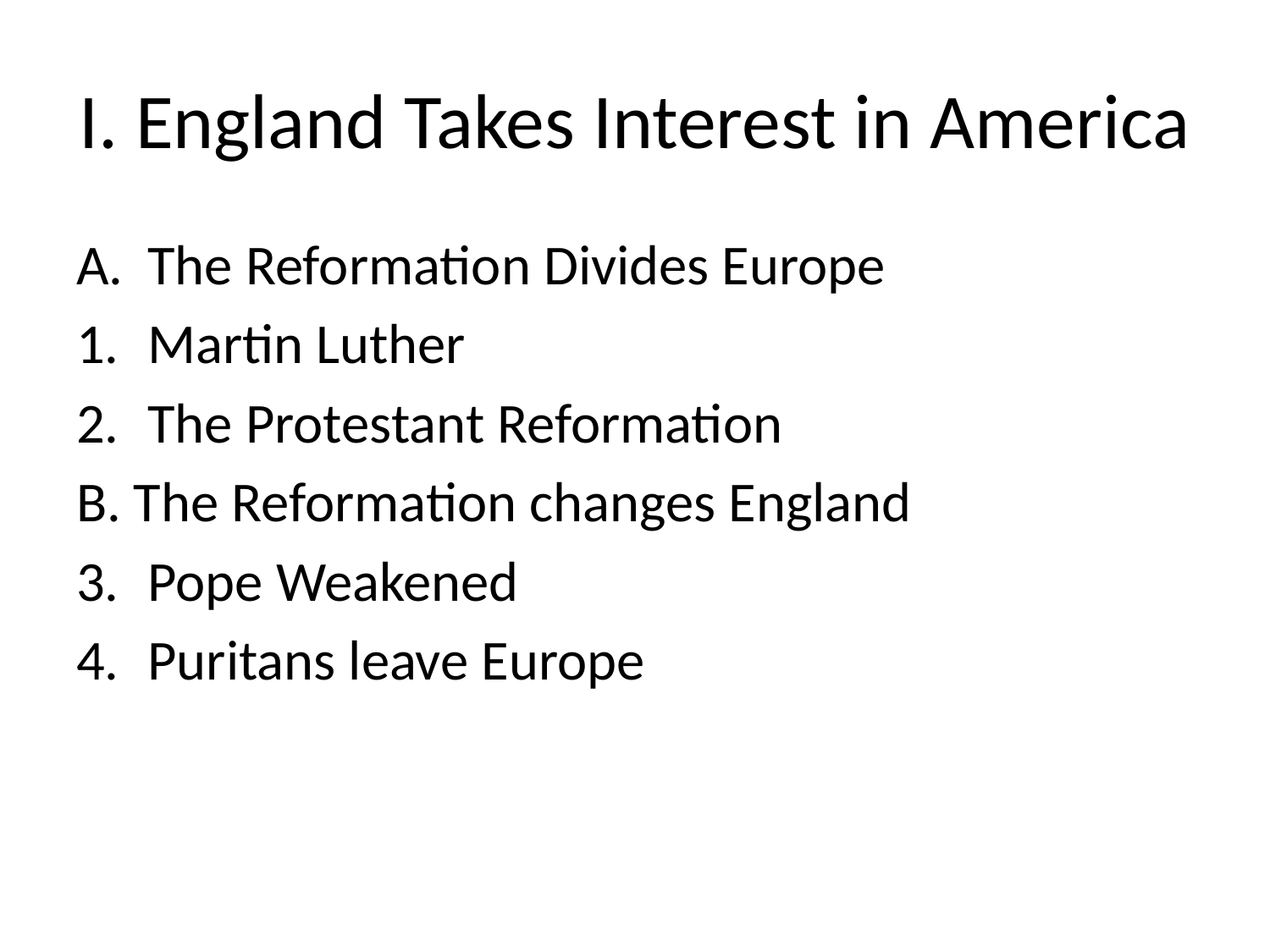

# I. England Takes Interest in America
The Reformation Divides Europe
Martin Luther
The Protestant Reformation
B. The Reformation changes England
Pope Weakened
Puritans leave Europe